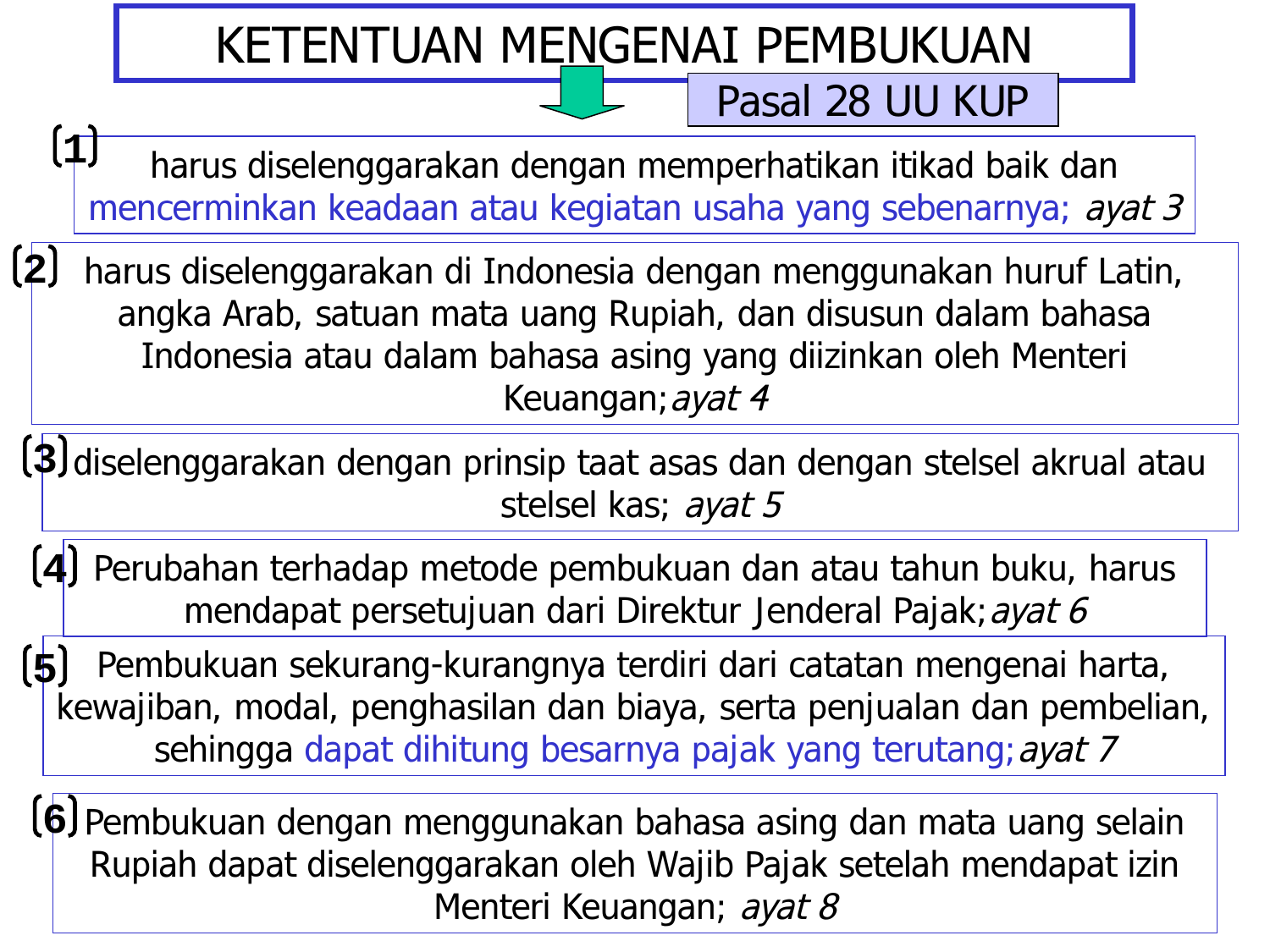

# KETENTUAN MENGENAI PEMBUKUAN

Pasal 28 UU KUP
1
harus diselenggarakan dengan memperhatikan itikad baik dan mencerminkan keadaan atau kegiatan usaha yang sebenarnya; ayat 3
harus diselenggarakan di Indonesia dengan menggunakan huruf Latin, angka Arab, satuan mata uang Rupiah, dan disusun dalam bahasa Indonesia atau dalam bahasa asing yang diizinkan oleh Menteri Keuangan;ayat 4
2
diselenggarakan dengan prinsip taat asas dan dengan stelsel akrual atau stelsel kas; ayat 5
3
Perubahan terhadap metode pembukuan dan atau tahun buku, harus mendapat persetujuan dari Direktur Jenderal Pajak;ayat 6
4
Pembukuan sekurang-kurangnya terdiri dari catatan mengenai harta, kewajiban, modal, penghasilan dan biaya, serta penjualan dan pembelian, sehingga dapat dihitung besarnya pajak yang terutang;ayat 7
5
Pembukuan dengan menggunakan bahasa asing dan mata uang selain Rupiah dapat diselenggarakan oleh Wajib Pajak setelah mendapat izin Menteri Keuangan; ayat 8
6